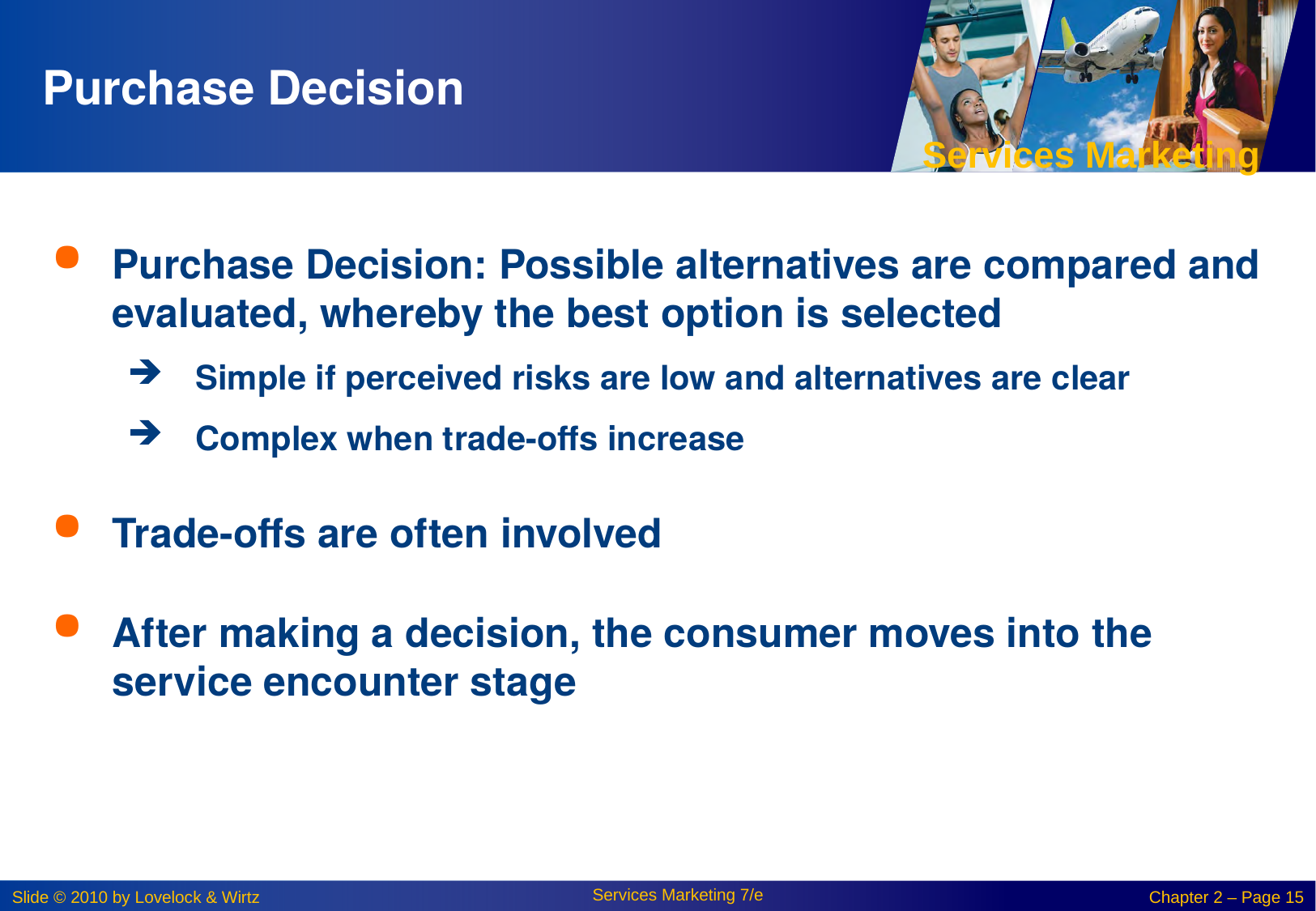

# Purchase Decision
Purchase Decision: Possible alternatives are compared and evaluated, whereby the best option is selected
Simple if perceived risks are low and alternatives are clear
Complex when trade-offs increase
Trade-offs are often involved
After making a decision, the consumer moves into the service encounter stage